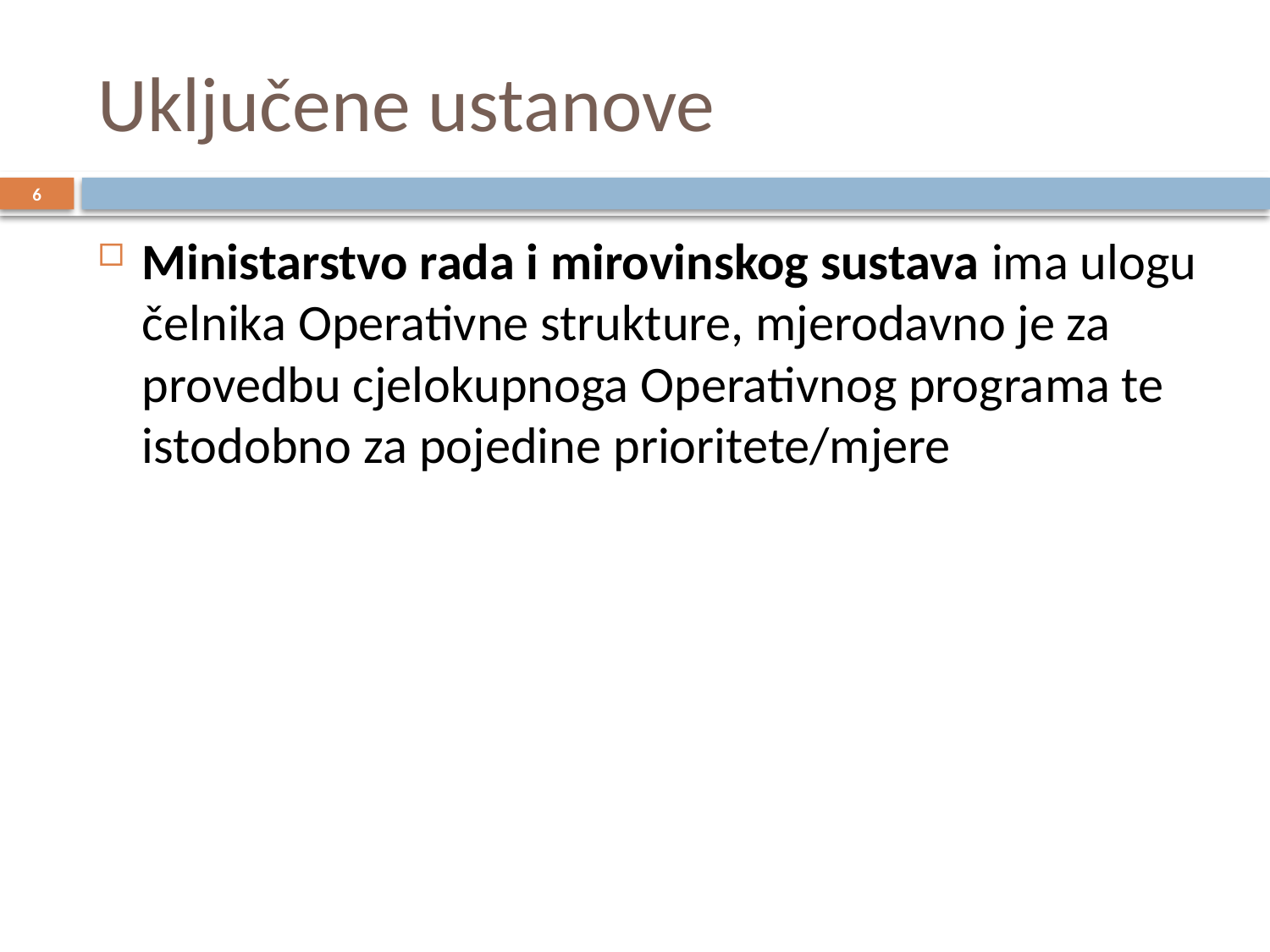

# Uključene ustanove
6
Ministarstvo rada i mirovinskog sustava ima ulogu čelnika Operativne strukture, mjerodavno je za provedbu cjelokupnoga Operativnog programa te istodobno za pojedine prioritete/mjere